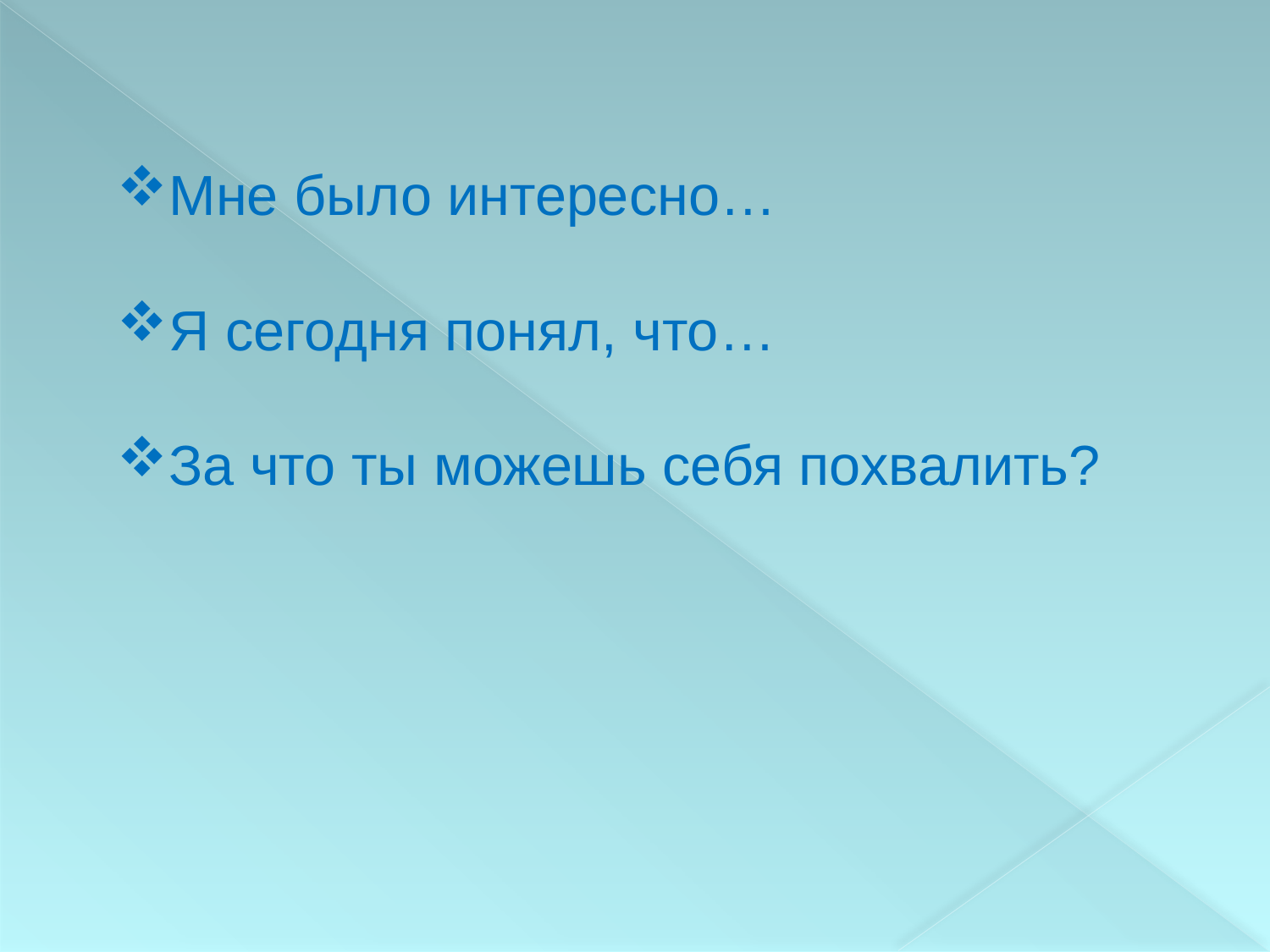

Мне было интересно…

Я сегодня понял, что…

За что ты можешь себя похвалить?